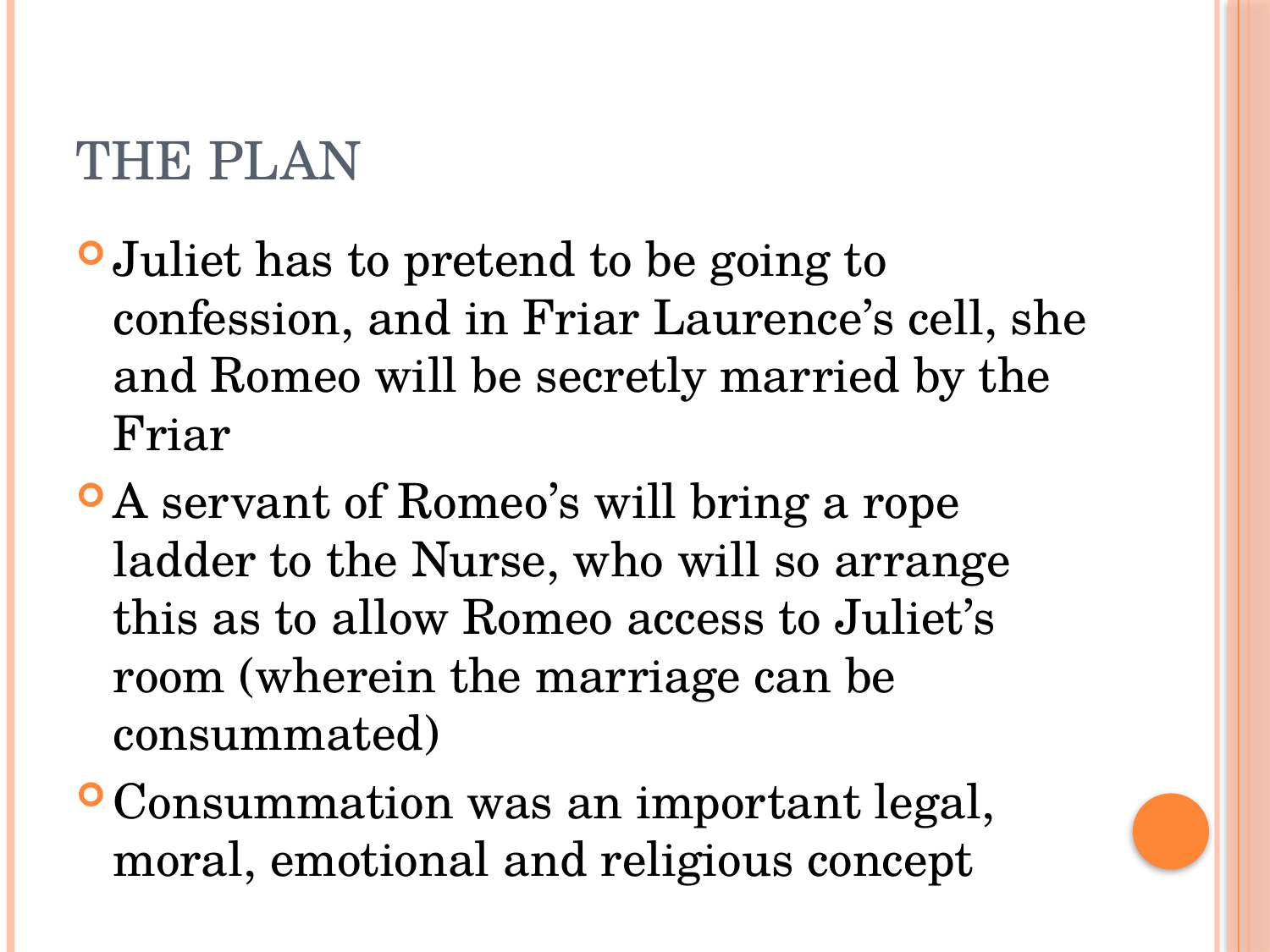

# The plan
Juliet has to pretend to be going to confession, and in Friar Laurence’s cell, she and Romeo will be secretly married by the Friar
A servant of Romeo’s will bring a rope ladder to the Nurse, who will so arrange this as to allow Romeo access to Juliet’s room (wherein the marriage can be consummated)
Consummation was an important legal, moral, emotional and religious concept